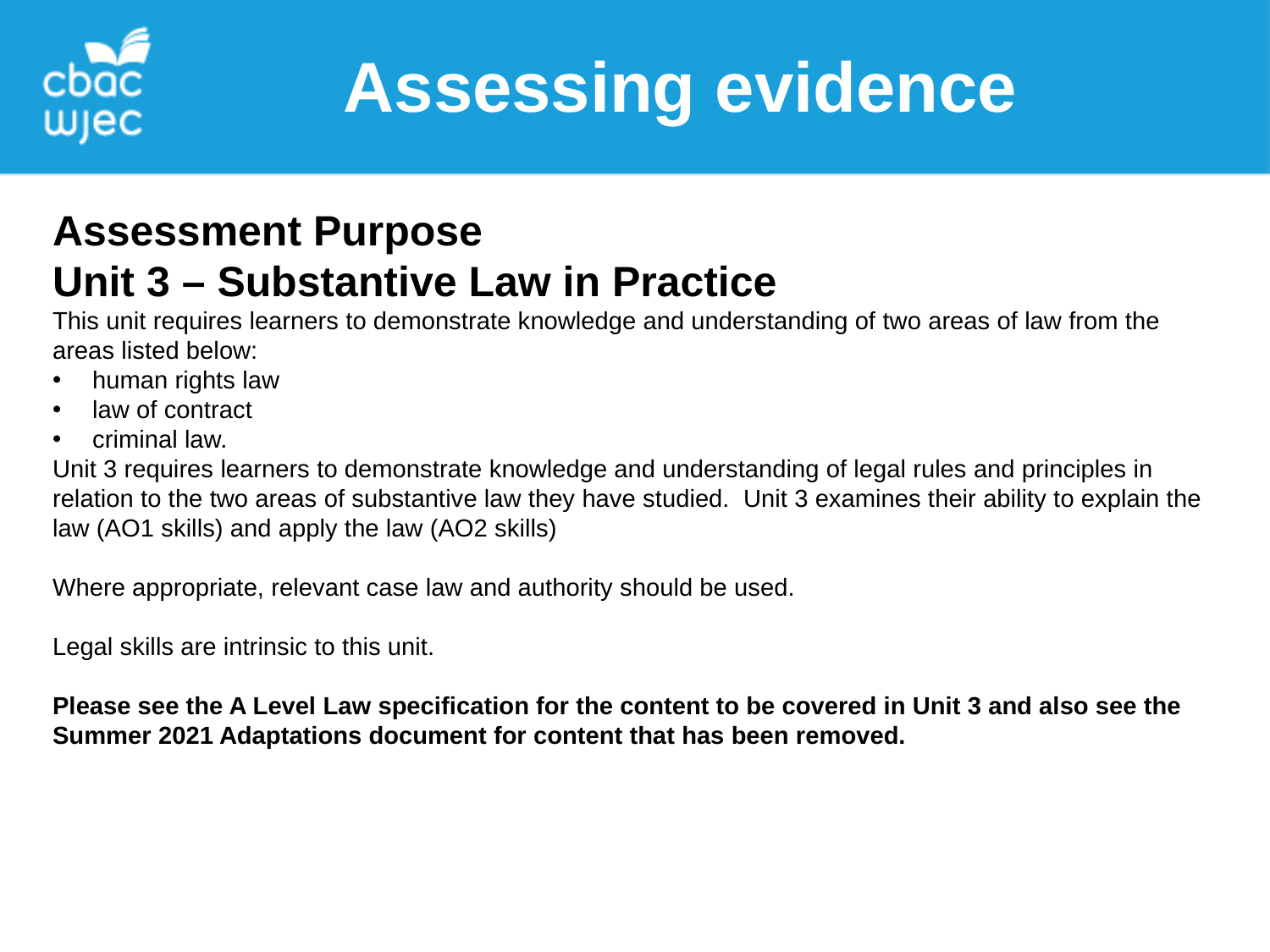

Assessing evidence
Assessment Purpose
Unit 3 – Substantive Law in Practice
This unit requires learners to demonstrate knowledge and understanding of two areas of law from the areas listed below:
human rights law
law of contract
criminal law.
Unit 3 requires learners to demonstrate knowledge and understanding of legal rules and principles in relation to the two areas of substantive law they have studied.  Unit 3 examines their ability to explain the law (AO1 skills) and apply the law (AO2 skills)

Where appropriate, relevant case law and authority should be used.

Legal skills are intrinsic to this unit.

Please see the A Level Law specification for the content to be covered in Unit 3 and also see the Summer 2021 Adaptations document for content that has been removed.